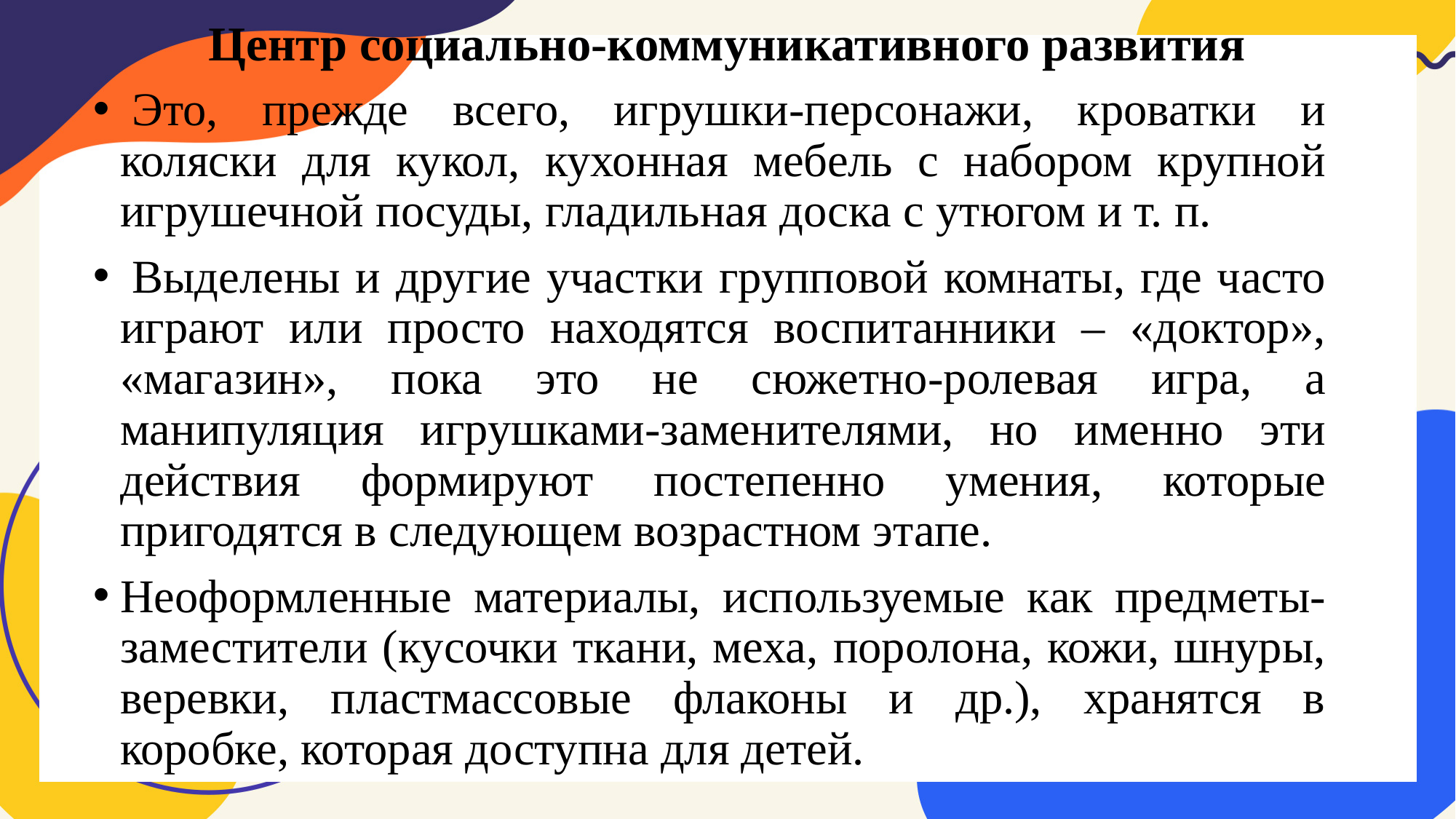

# Центр социально-коммуникативного развития
 Это, прежде всего, игрушки-персонажи, кроватки и коляски для кукол, кухонная мебель с набором крупной игрушечной посуды, гладильная доска с утюгом и т. п.
 Выделены и другие участки групповой комнаты, где часто играют или просто находятся воспитанники – «доктор», «магазин», пока это не сюжетно-ролевая игра, а манипуляция игрушками-заменителями, но именно эти действия формируют постепенно умения, которые пригодятся в следующем возрастном этапе.
Неоформленные материалы, используемые как предметы-заместители (кусочки ткани, меха, поролона, кожи, шнуры, веревки, пластмассовые флаконы и др.), хранятся в коробке, которая доступна для детей.